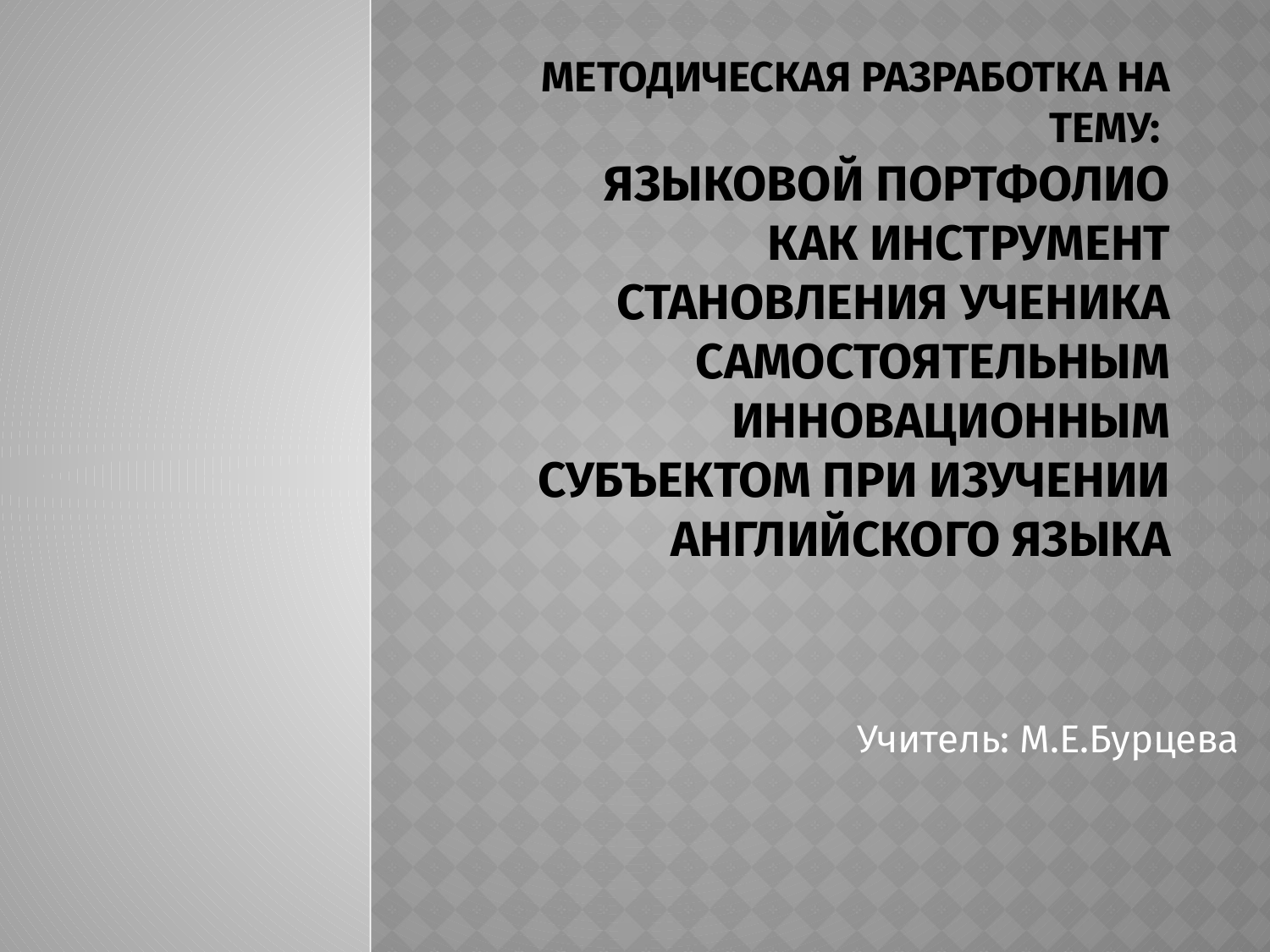

# Методическая разработка на тему:  ЯЗЫКОВОЙ ПОРТФОЛИО КАК ИНСТРУМЕНТ СТАНОВЛЕНИЯ УЧЕНИКА САМОСТОЯТЕЛЬНЫМ ИННОВАЦИОННЫМ СУБЪЕКТОМ ПРИ ИЗУЧЕНИИ АНГЛИЙСКОГО ЯЗЫКА
Учитель: М.Е.Бурцева